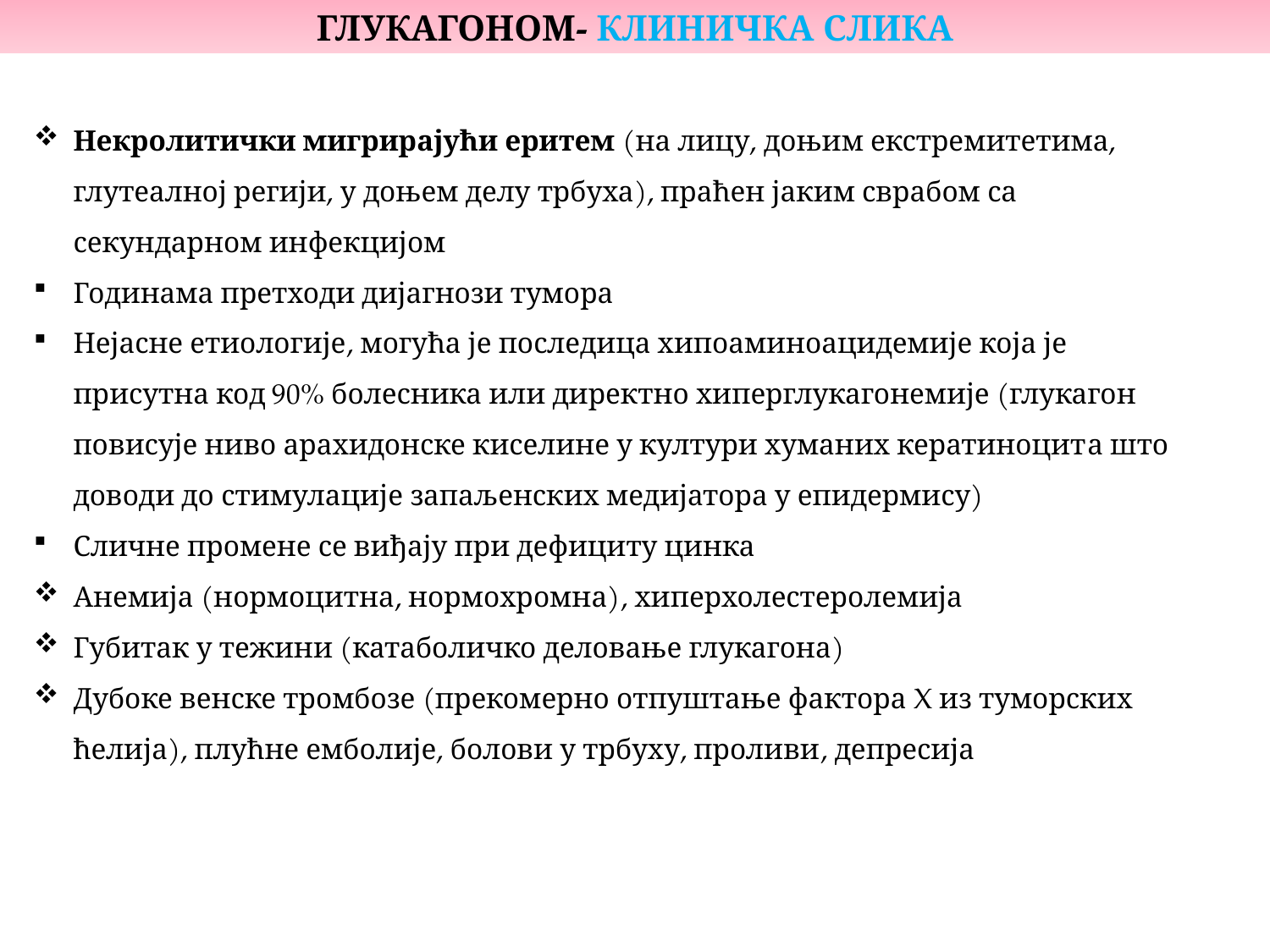

ГЛУКАГОНОМ- КЛИНИЧКА СЛИКА
Некролитички мигрирајући еритем (на лицу, доњим екстремитетима, глутеалној регији, у доњем делу трбуха), праћен јаким сврабом са секундарном инфекцијом
Годинама претходи дијагнози тумора
Нејасне етиологије, могућа је последица хипоаминоацидемије која је присутна код 90% болесника или директно хиперглукагонемије (глукагон повисује ниво арахидонске киселине у култури хуманих кератиноцита што доводи до стимулације запаљенских медијатора у епидермису)
Сличне промене се виђају при дефициту цинка
Анемија (нормоцитна, нормохромна), хиперхолестеролемија
Губитак у тежини (катаболичко деловање глукагона)
Дубоке венске тромбозе (прекомерно отпуштање фактора X из туморских ћелија), плућне емболије, болови у трбуху, проливи, депресија